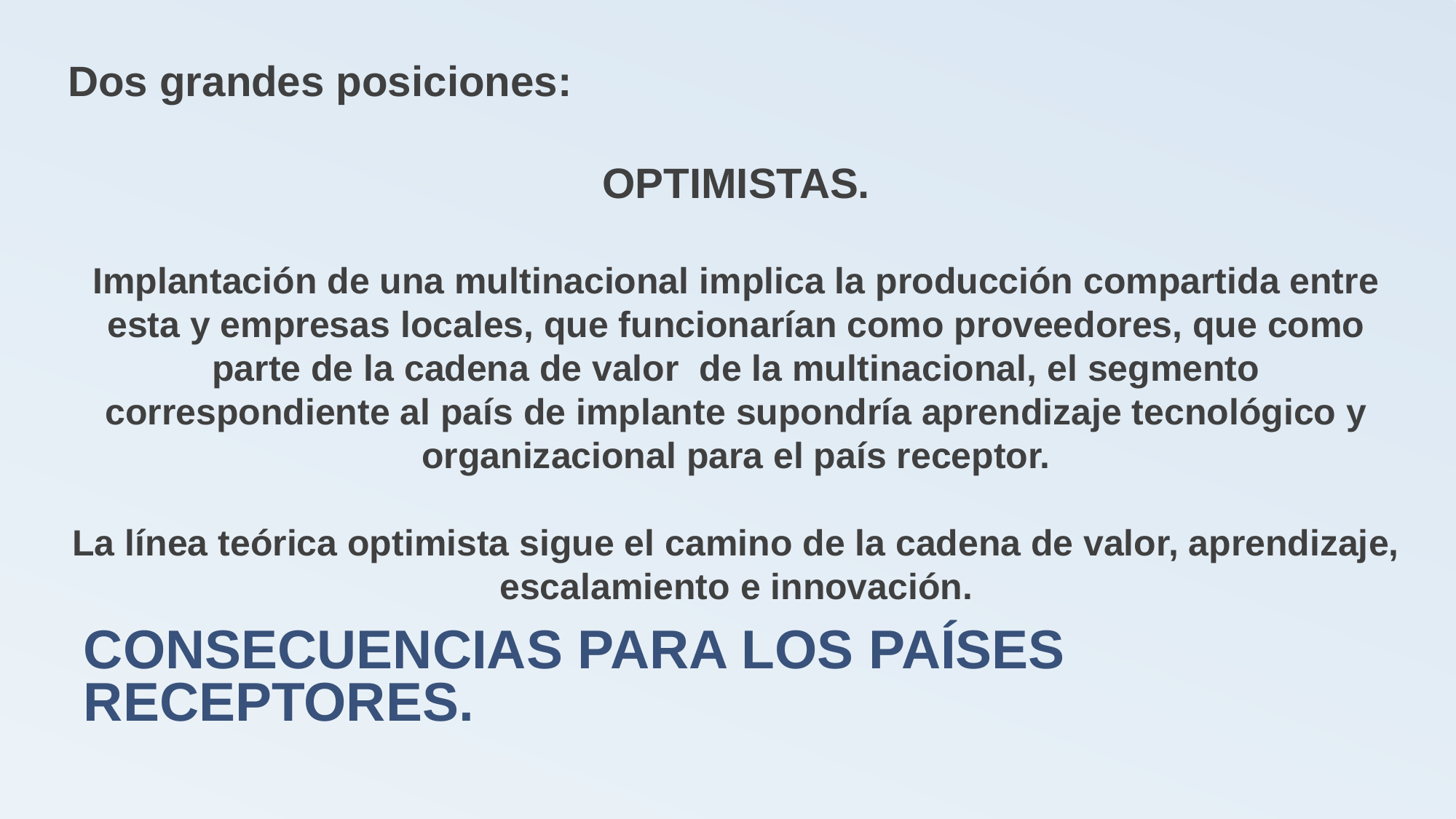

Dos grandes posiciones:

OPTIMISTAS.

Implantación de una multinacional implica la producción compartida entre esta y empresas locales, que funcionarían como proveedores, que como parte de la cadena de valor  de la multinacional, el segmento correspondiente al país de implante supondría aprendizaje tecnológico y organizacional para el país receptor.

La línea teórica optimista sigue el camino de la cadena de valor, aprendizaje, escalamiento e innovación.
# CONSECUENCIAS PARA LOS PAÍSES RECEPTORES.